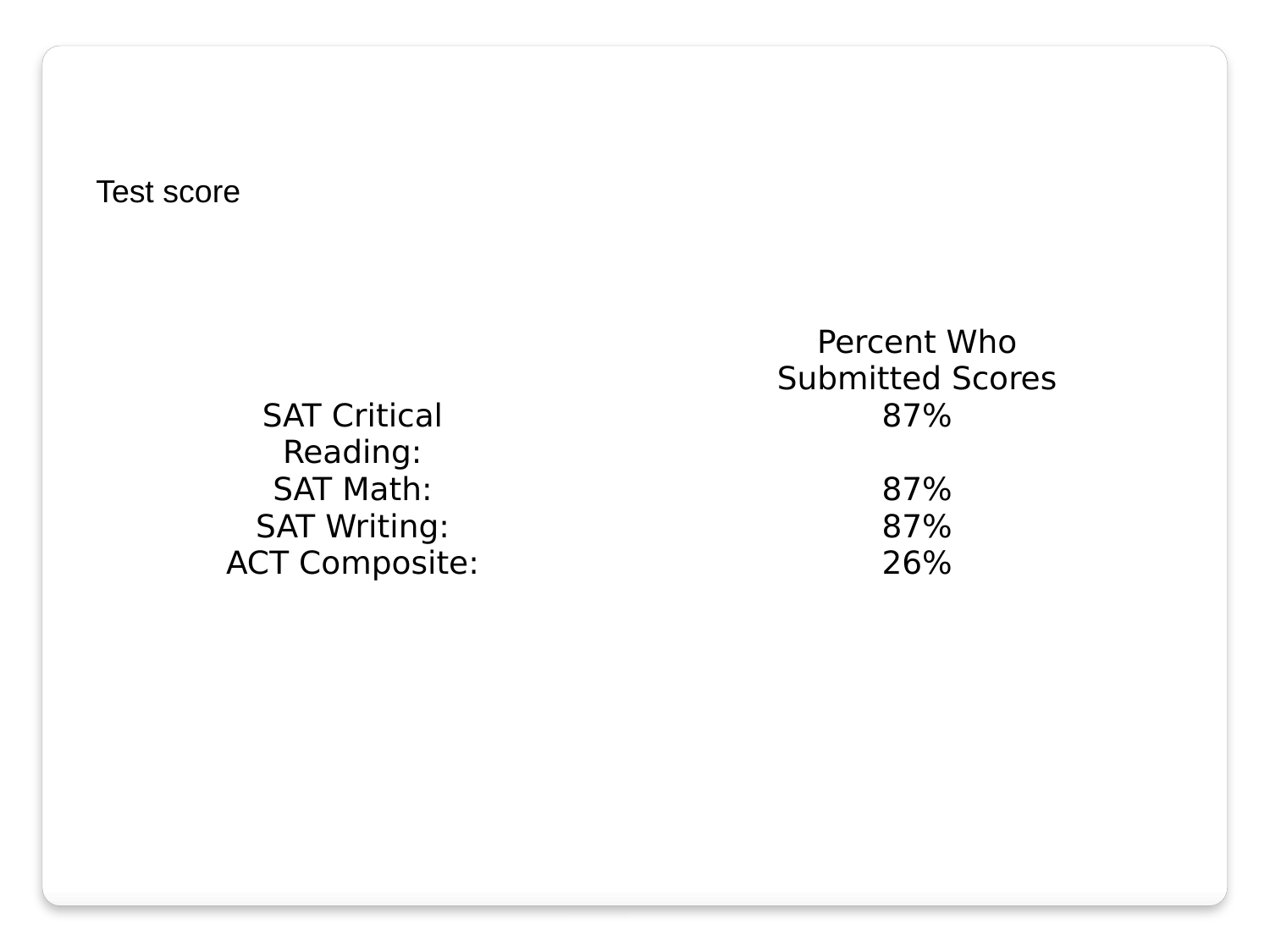

Test score
|  |  | Percent Who Submitted Scores |
| --- | --- | --- |
| SAT Critical Reading: |  | 87% |
| SAT Math: |  | 87% |
| SAT Writing: |  | 87% |
| ACT Composite: |  | 26% |